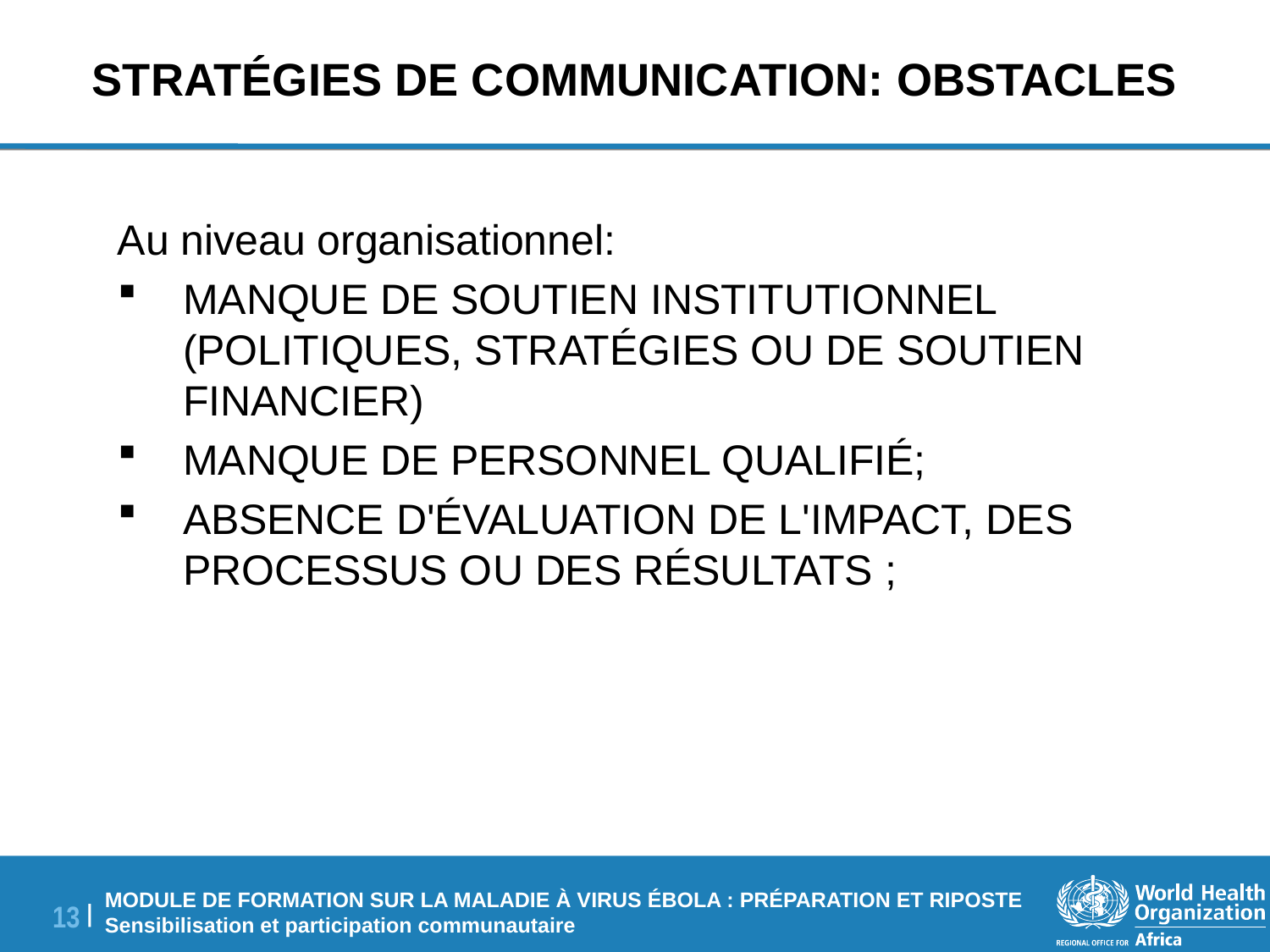

# STRATÉGIES DE COMMUNICATION: OBSTACLES

Au niveau organisationnel:
MANQUE DE SOUTIEN INSTITUTIONNEL (POLITIQUES, STRATÉGIES OU DE SOUTIEN FINANCIER)
MANQUE DE PERSONNEL QUALIFIÉ;
ABSENCE D'ÉVALUATION DE L'IMPACT, DES PROCESSUS OU DES RÉSULTATS ;